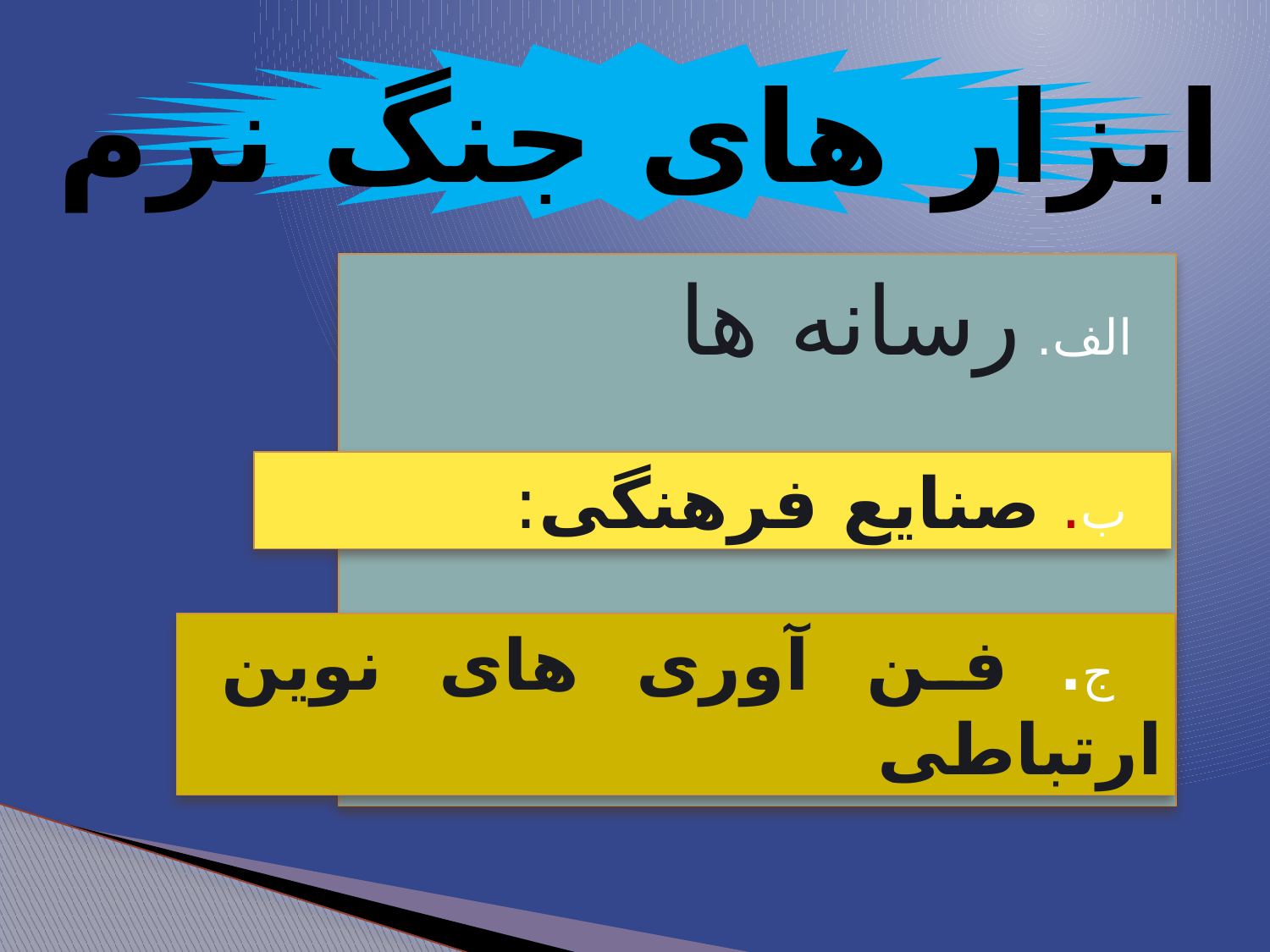

ابزار های جنگ نرم
 الف. رسانه ها
  ب. صنایع فرهنگی:
 ج. فن آوری های نوین ارتباطی